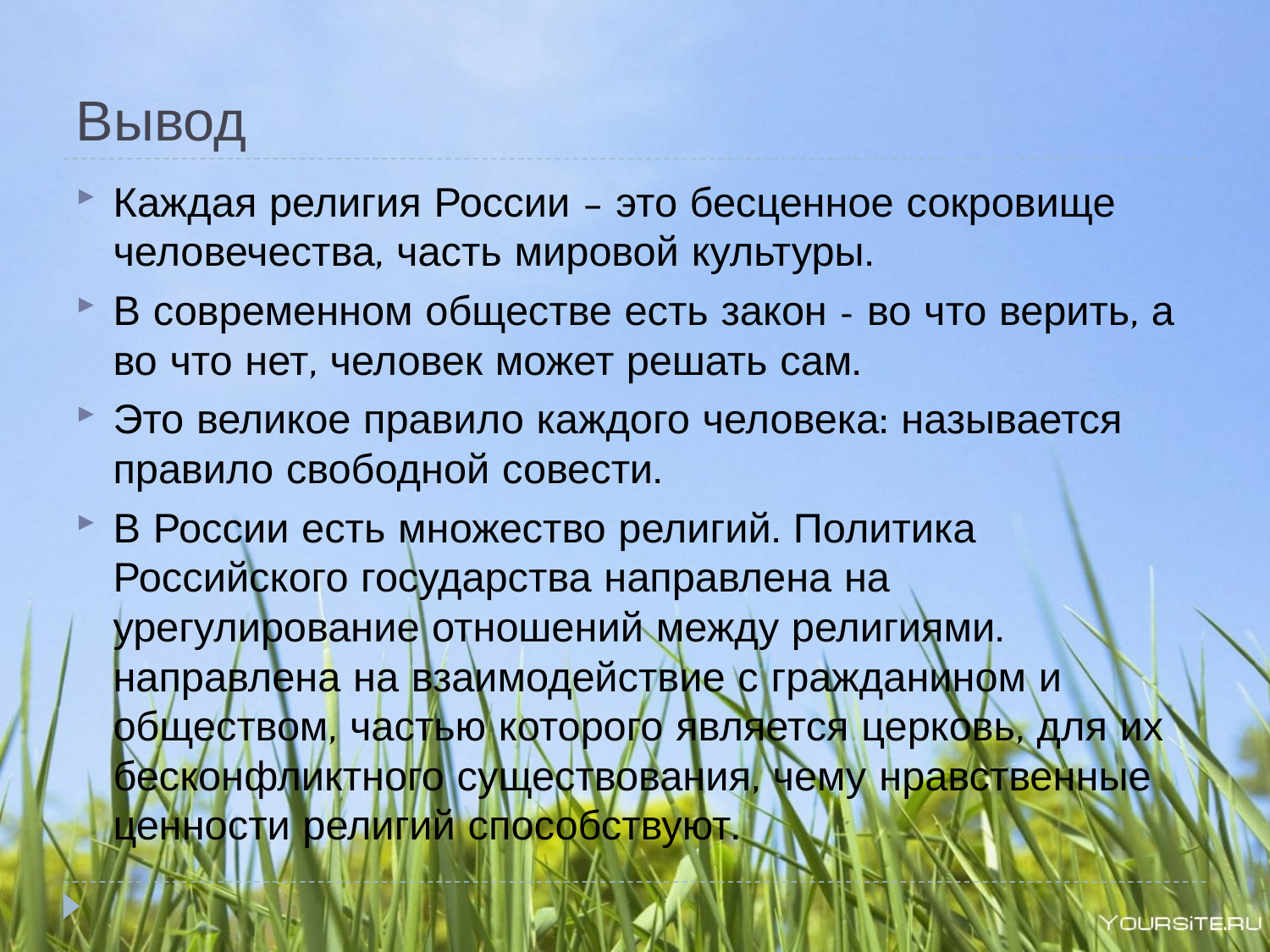

# Вывод
Каждая религия России – это бесценное сокровище человечества, часть мировой культуры.
В современном обществе есть закон - во что верить, а во что нет, человек может решать сам.
Это великое правило каждого человека: называется правило свободной совести.
В России есть множество религий. Политика Российского государства направлена на урегулирование отношений между религиями. направлена на взаимодействие с гражданином и обществом, частью которого является церковь, для их бесконфликтного существования, чему нравственные ценности религий способствуют.